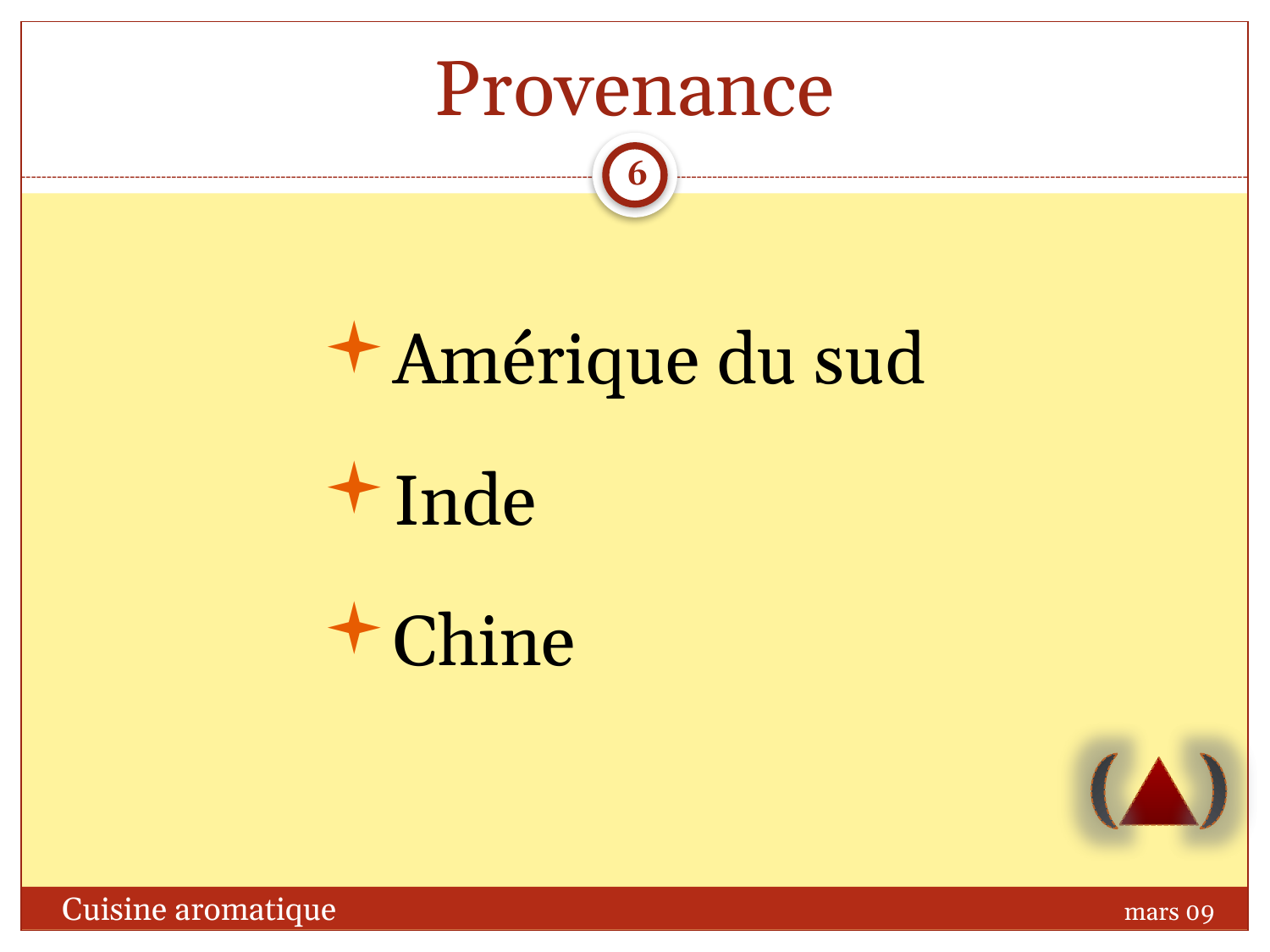

# Provenance
6
Amérique du sud
Inde
Chine
Cuisine aromatique
mars 09